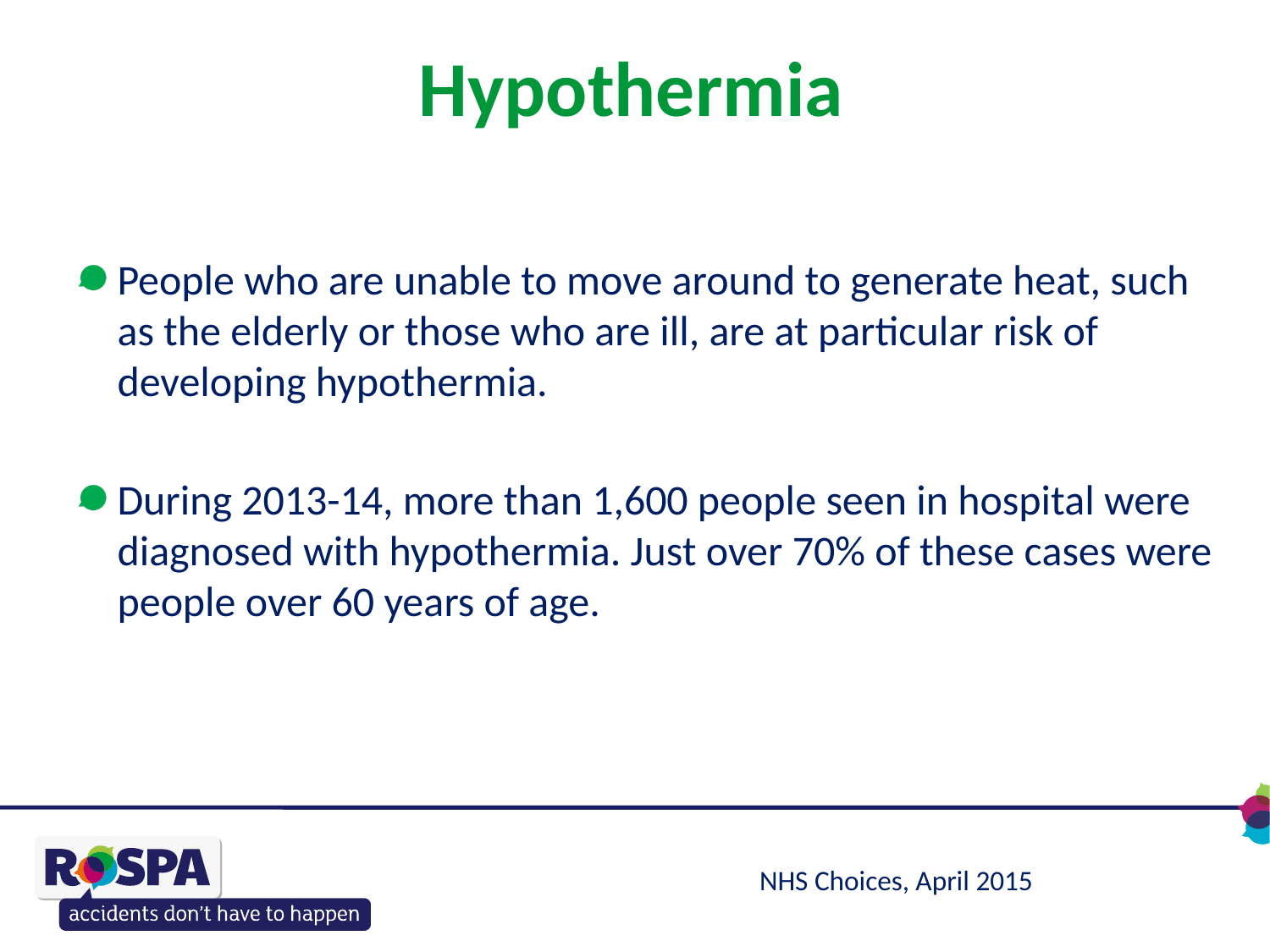

# Hypothermia
People who are unable to move around to generate heat, such as the elderly or those who are ill, are at particular risk of developing hypothermia.

During 2013-14, more than 1,600 people seen in hospital were diagnosed with hypothermia. Just over 70% of these cases were people over 60 years of age.

NHS Choices, April 2015